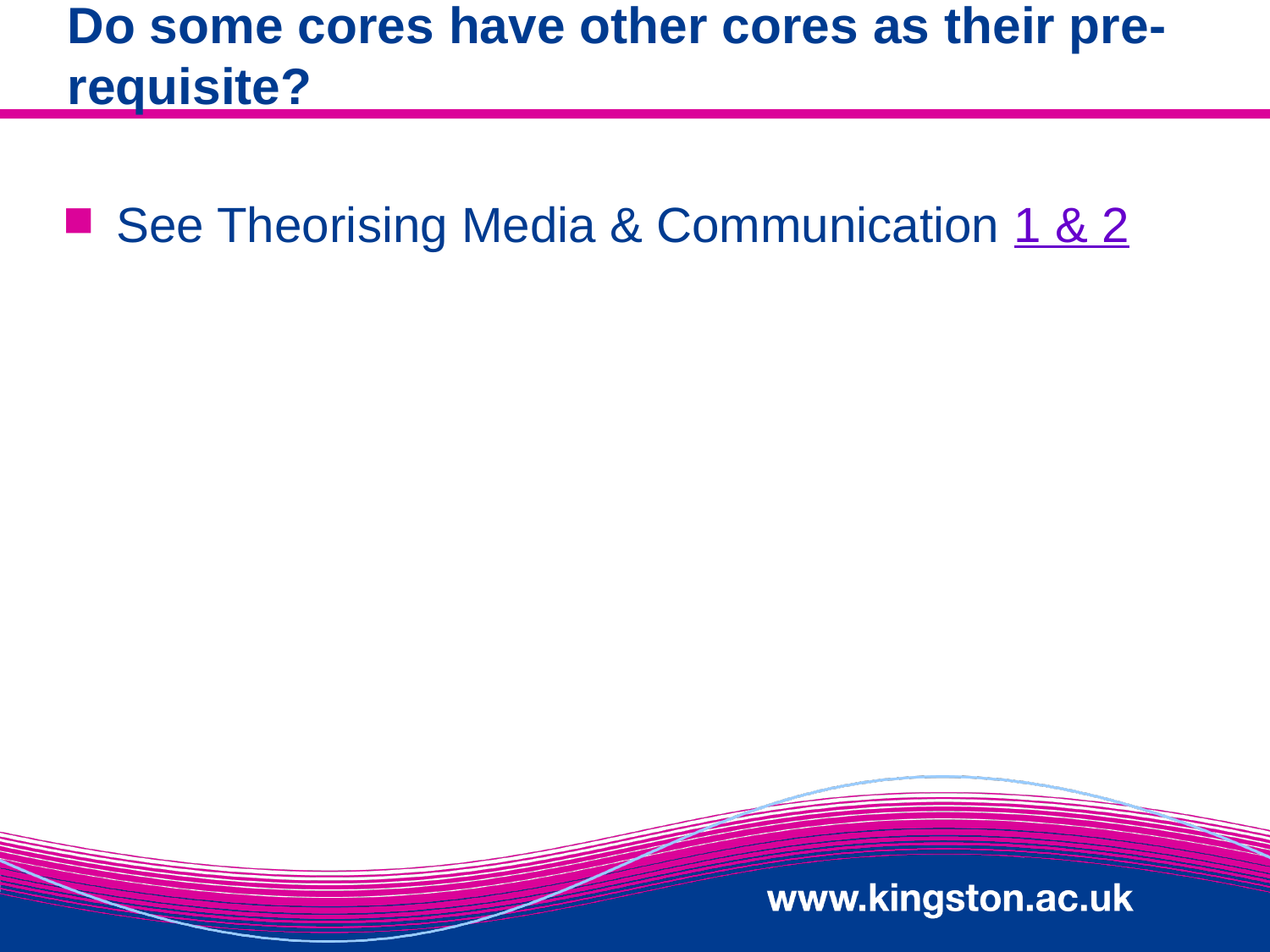

# Do some cores have other cores as their pre-requisite?
See Theorising Media & Communication 1 & 2